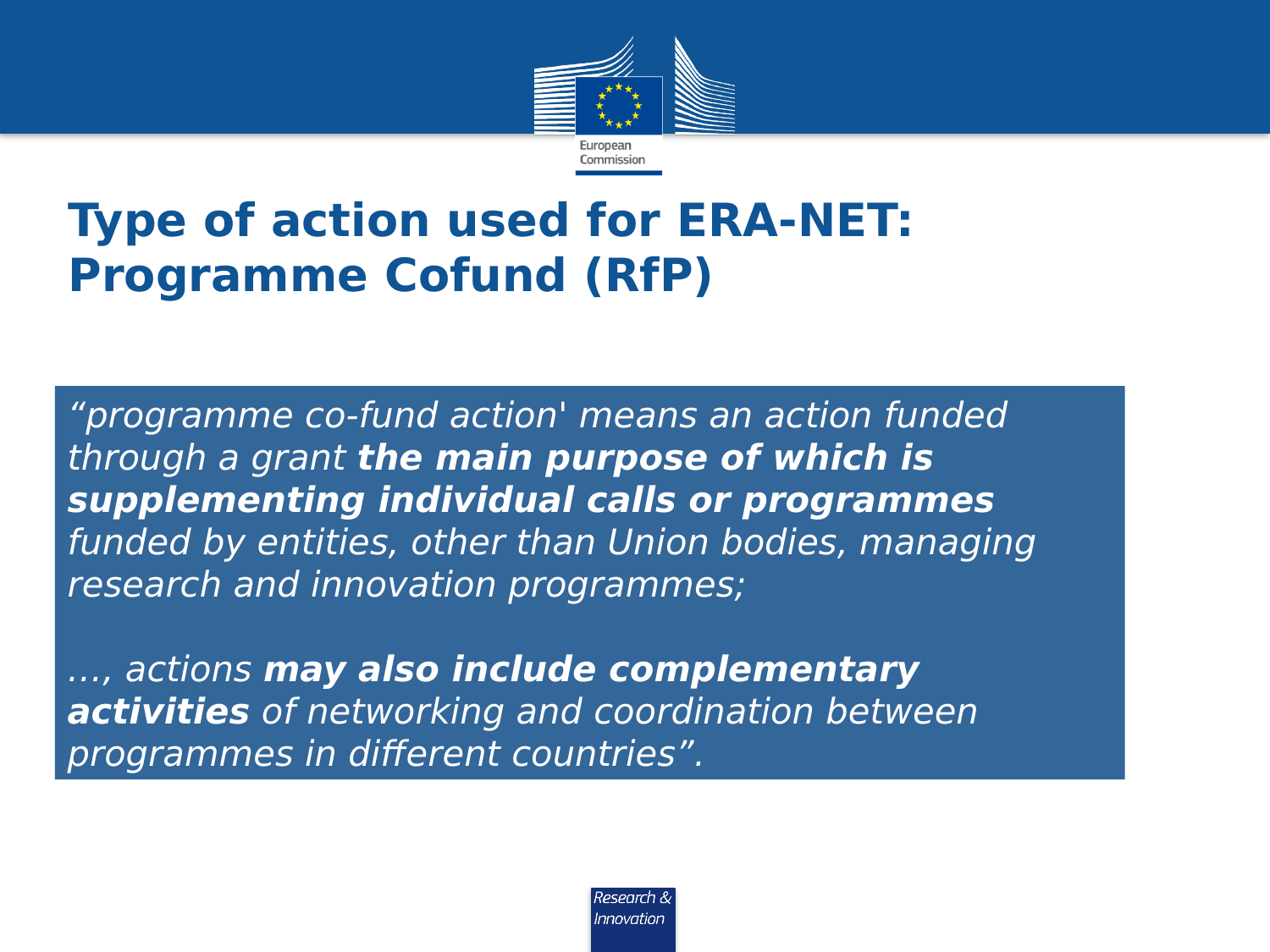

# Type of action used for ERA-NET: Programme Cofund (RfP)
“programme co-fund action' means an action funded through a grant the main purpose of which is supplementing individual calls or programmes funded by entities, other than Union bodies, managing research and innovation programmes;

…, actions may also include complementary activities of networking and coordination between programmes in different countries”.